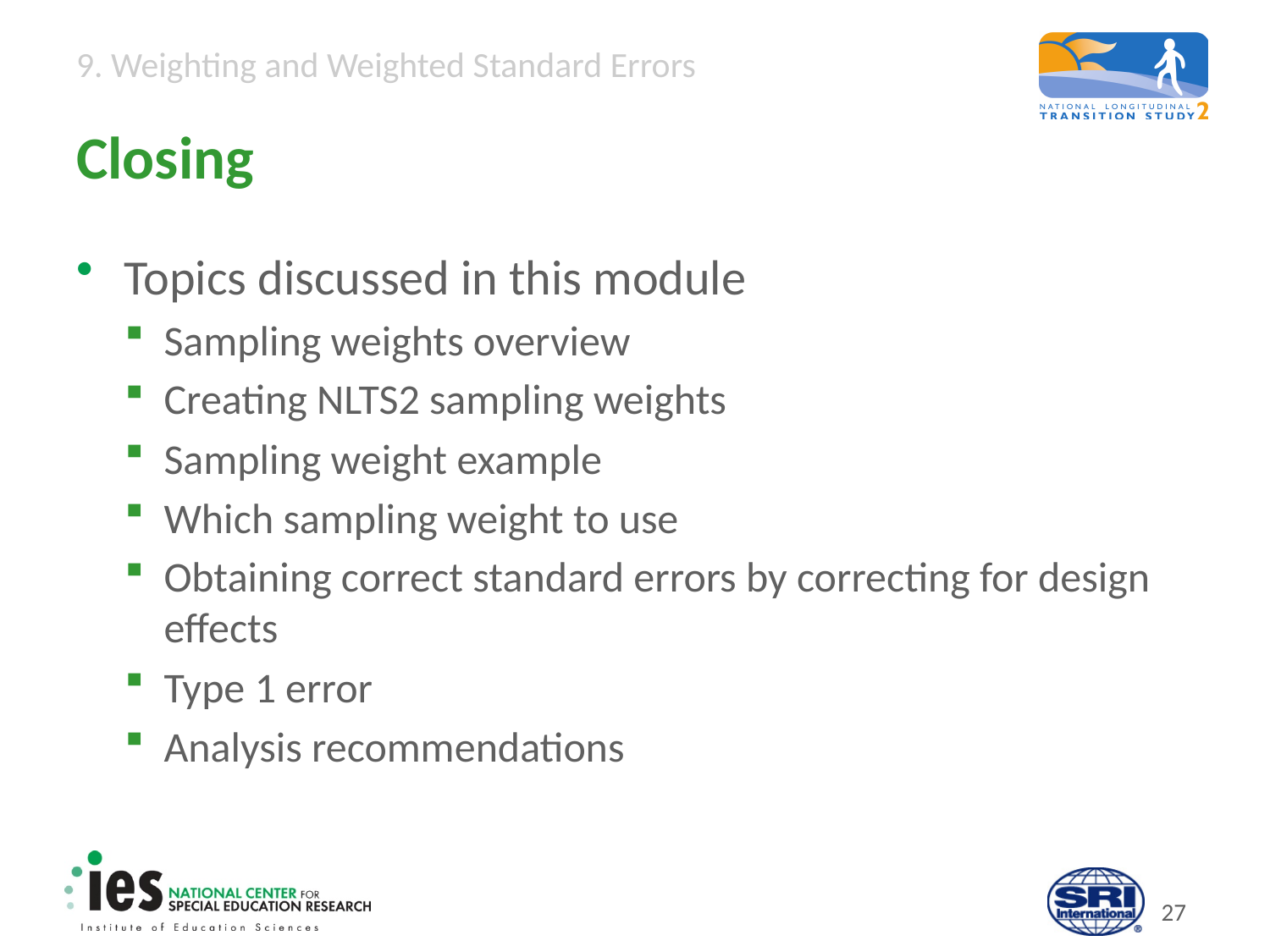

# Closing
Topics discussed in this module
Sampling weights overview
Creating NLTS2 sampling weights
Sampling weight example
Which sampling weight to use
Obtaining correct standard errors by correcting for design effects
Type 1 error
Analysis recommendations
27